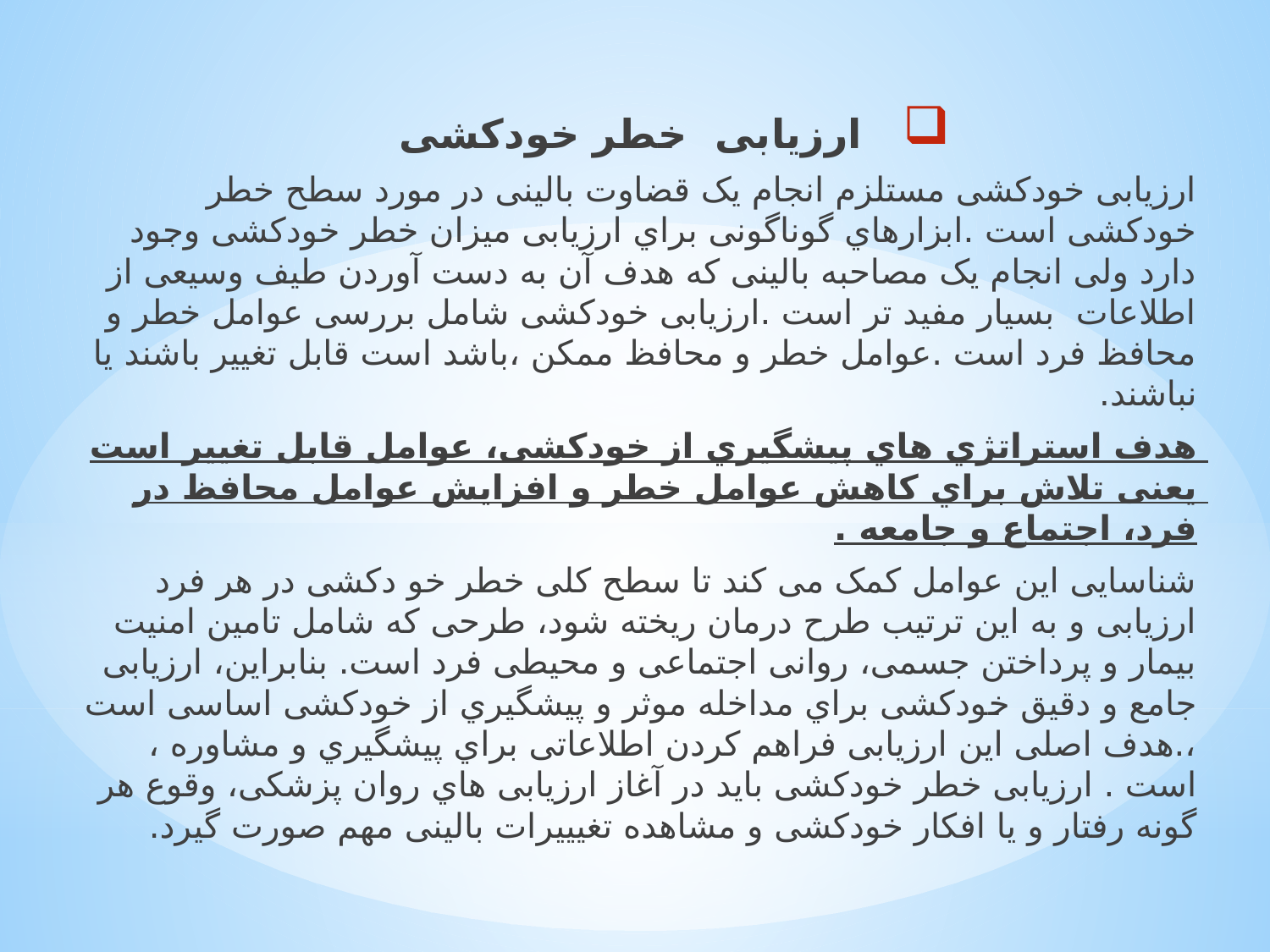

ارزﯾﺎﺑﯽ  ﺧﻄﺮ ﺧﻮدﮐﺸﯽ
ارزﯾﺎﺑﯽ ﺧﻮدﮐﺸﯽ ﻣﺴﺘﻠﺰم اﻧﺠﺎم ﯾﮏ ﻗﻀﺎوت ﺑﺎﻟﯿﻨﯽ در ﻣﻮرد ﺳﻄﺢ ﺧﻄﺮ  ﺧﻮدﮐﺸﯽ اﺳﺖ .اﺑﺰارﻫﺎي ﮔﻮﻧﺎﮔﻮﻧﯽ ﺑﺮاي ارزﯾﺎﺑﯽ ﻣﯿﺰان ﺧﻄﺮ ﺧﻮدﮐﺸﯽ وﺟﻮد دارد وﻟﯽ اﻧﺠﺎم ﯾﮏ ﻣﺼﺎﺣﺒﻪ ﺑﺎﻟﯿﻨﯽ ﮐﻪ ﻫﺪف آن ﺑﻪ دﺳﺖ آوردن ﻃﯿﻒ وﺳﯿﻌﯽ از اﻃﻼﻋﺎت  ﺑﺴﯿﺎر ﻣﻔﯿﺪ ﺗﺮ اﺳﺖ .ارزﯾﺎﺑﯽ ﺧﻮدﮐﺸﯽ ﺷﺎﻣﻞ ﺑﺮرﺳﯽ ﻋﻮاﻣﻞ ﺧﻄﺮ و ﻣﺤﺎﻓﻆ ﻓﺮد اﺳﺖ .ﻋﻮاﻣﻞ ﺧﻄﺮ و ﻣﺤﺎﻓﻆ ﻣﻤﮑﻦ ،ﺑﺎﺷﺪ اﺳﺖ ﻗﺎﺑﻞ ﺗﻐﯿﯿﺮ ﺑﺎﺷﻨﺪ ﯾﺎ ﻧﺒﺎﺷﻨﺪ.
ﻫﺪف اﺳﺘﺮاﺗﮋي ﻫﺎي ﭘﯿﺸﮕﯿﺮي از ﺧﻮدﮐﺸﯽ، ﻋﻮاﻣﻞ ﻗﺎﺑﻞ ﺗﻐﯿﯿﺮ اﺳﺖ ﯾﻌﻨﯽ ﺗﻼش ﺑﺮاي ﮐﺎﻫﺶ ﻋﻮاﻣﻞ ﺧﻄﺮ و اﻓﺰاﯾﺶ ﻋﻮاﻣﻞ ﻣﺤﺎﻓﻆ در ﻓﺮد، اﺟﺘﻤﺎع و ﺟﺎﻣﻌﻪ .
ﺷﻨﺎﺳﺎﯾﯽ اﯾﻦ ﻋﻮاﻣﻞ ﮐﻤﮏ ﻣﯽ ﮐﻨﺪ ﺗﺎ ﺳﻄﺢ ﮐﻠﯽ ﺧﻄﺮ ﺧﻮ دﮐﺸﯽ در ﻫﺮ ﻓﺮد ارزﯾﺎﺑﯽ و ﺑﻪ اﯾﻦ ﺗﺮﺗﯿﺐ ﻃﺮح درﻣﺎن رﯾﺨﺘﻪ ﺷﻮد، ﻃﺮﺣﯽ ﮐﻪ ﺷﺎﻣﻞ ﺗﺎﻣﯿﻦ اﻣﻨﯿﺖ ﺑﯿﻤﺎر و ﭘﺮداﺧﺘﻦ ﺟﺴﻤﯽ، رواﻧﯽ اﺟﺘﻤﺎﻋﯽ و ﻣﺤﯿﻄﯽ ﻓﺮد اﺳﺖ. ﺑﻨﺎﺑﺮاﯾﻦ، ارزﯾﺎﺑﯽ ﺟﺎﻣﻊ و دﻗﯿﻖ ﺧﻮدﮐﺸﯽ ﺑﺮاي ﻣﺪاﺧﻠﻪ ﻣﻮﺛﺮ و ﭘﯿﺸﮕﯿﺮي از ﺧﻮدﮐﺸﯽ اﺳﺎﺳﯽ اﺳﺖ ،.ﻫﺪف اﺻﻠﯽ اﯾﻦ ارزﯾﺎﺑﯽ ﻓﺮاﻫﻢ ﮐﺮدن اﻃﻼﻋﺎﺗﯽ ﺑﺮاي ﭘﯿﺸﮕﯿﺮي و ﻣﺸﺎوره ، اﺳﺖ . ارزیابی خطر خودکشی باید در آغاز ارزیابی هاي روان پزشکی، وقوع هر گونه رفتار و یا افکار خودکشی و مشاهده تغیییرات بالینی مهم صورت گیرد.